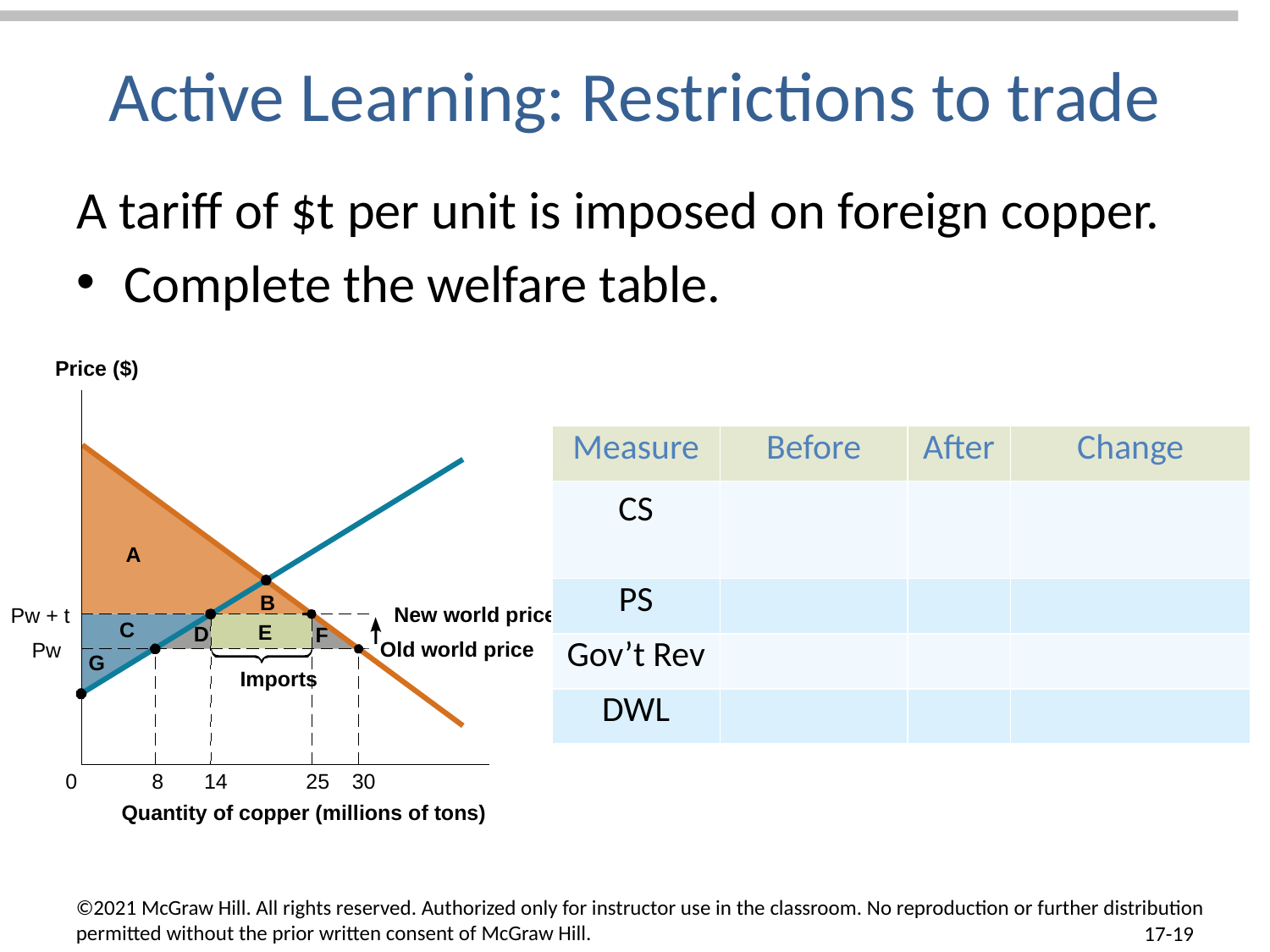

# Active Learning: Restrictions to trade
A tariff of $t per unit is imposed on foreign copper.
Complete the welfare table.
Price ($)

| Measure | Before | After | Change |
| --- | --- | --- | --- |
| CS |  |  |  |
| PS |  |  |  |
| Gov’t Rev |  |  |  |
| DWL |  |  |  |

A

B
New world price
Pw + t

C

E
D
F

Old world price
Pw

G

Imports

0
8
14
25
30
Quantity of copper (millions of tons)